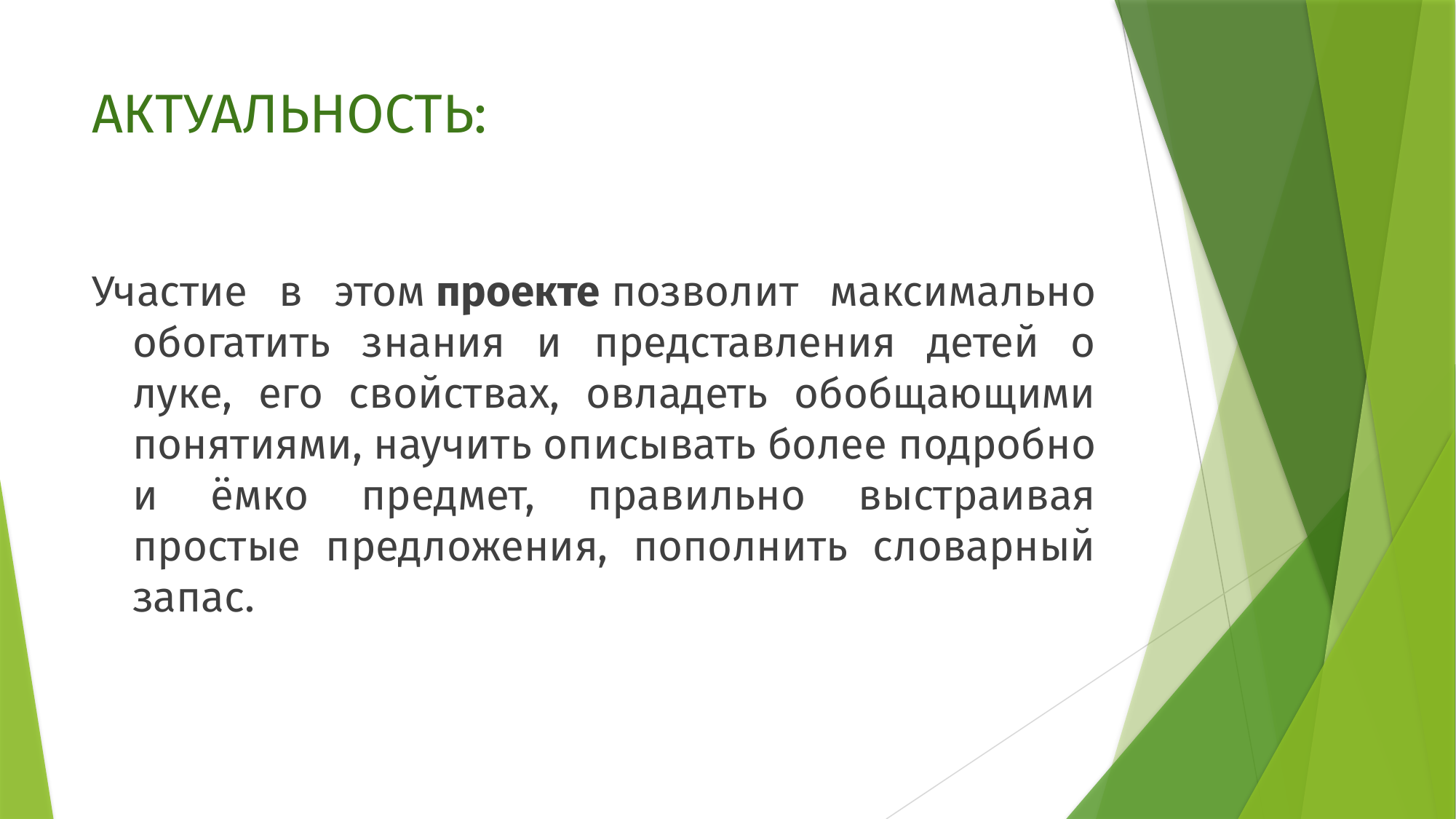

# АКТУАЛЬНОСТЬ:
Участие в этом проекте позволит максимально обогатить знания и представления детей о луке, его свойствах, овладеть обобщающими понятиями, научить описывать более подробно и ёмко предмет, правильно выстраивая простые предложения, пополнить словарный запас.